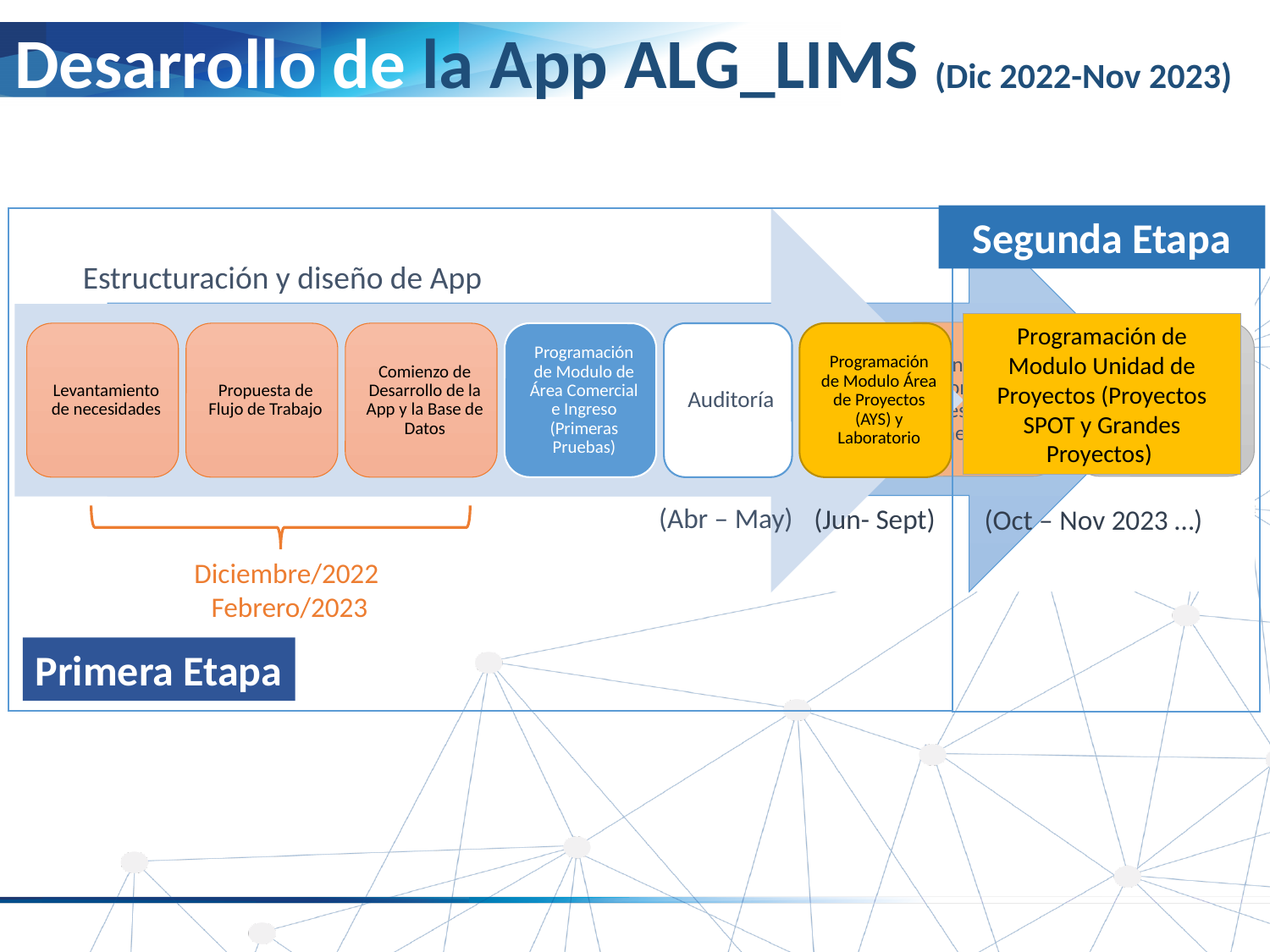

# Desarrollo de la App ALG_LIMS (Dic 2022-Nov 2023)
Segunda Etapa

Mejoras Área Comercial
Creación  servicios
(Proyectos)
Ensayos  laboratorio
Validación resultados
Generación Informes de ensayos
Generación Informes de muestreo y/o medición
Generación Informes Consolidado

Levantamiento de necesidades
Propuesta de Flujo de Trabajo
Comienzo de Desarrollo de la App y la Base de Datos
Programación de Modulo de Área Comercial e Ingreso (Primeras Pruebas)
Auditoría
Programación de Modulo Área de Proyectos (AYS) y Laboratorio

Estructuración y diseño de App
Programación de Modulo Unidad de Proyectos (Proyectos SPOT y Grandes Proyectos)

Marzo
(Abr – May)
(Jun- Sept)
(Oct – Nov 2023 …)
Diciembre/2022  Febrero/2023
Primera Etapa